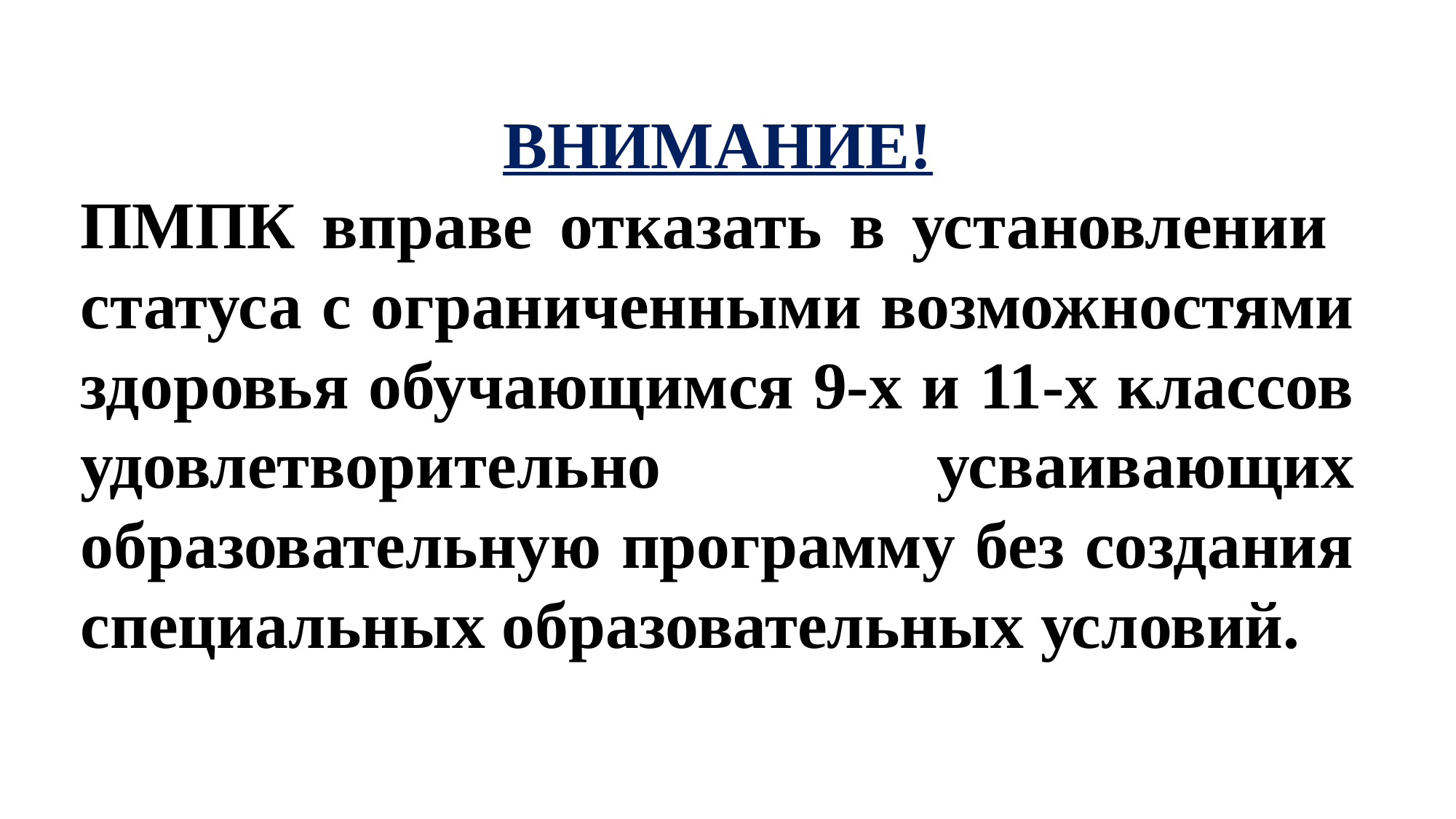

ВНИМАНИЕ!
ПМПК вправе отказать в установлении  статуса с ограниченными возможностями здоровья обучающимся 9-х и 11-х классов удовлетворительно усваивающих образовательную программу без создания специальных образовательных условий.